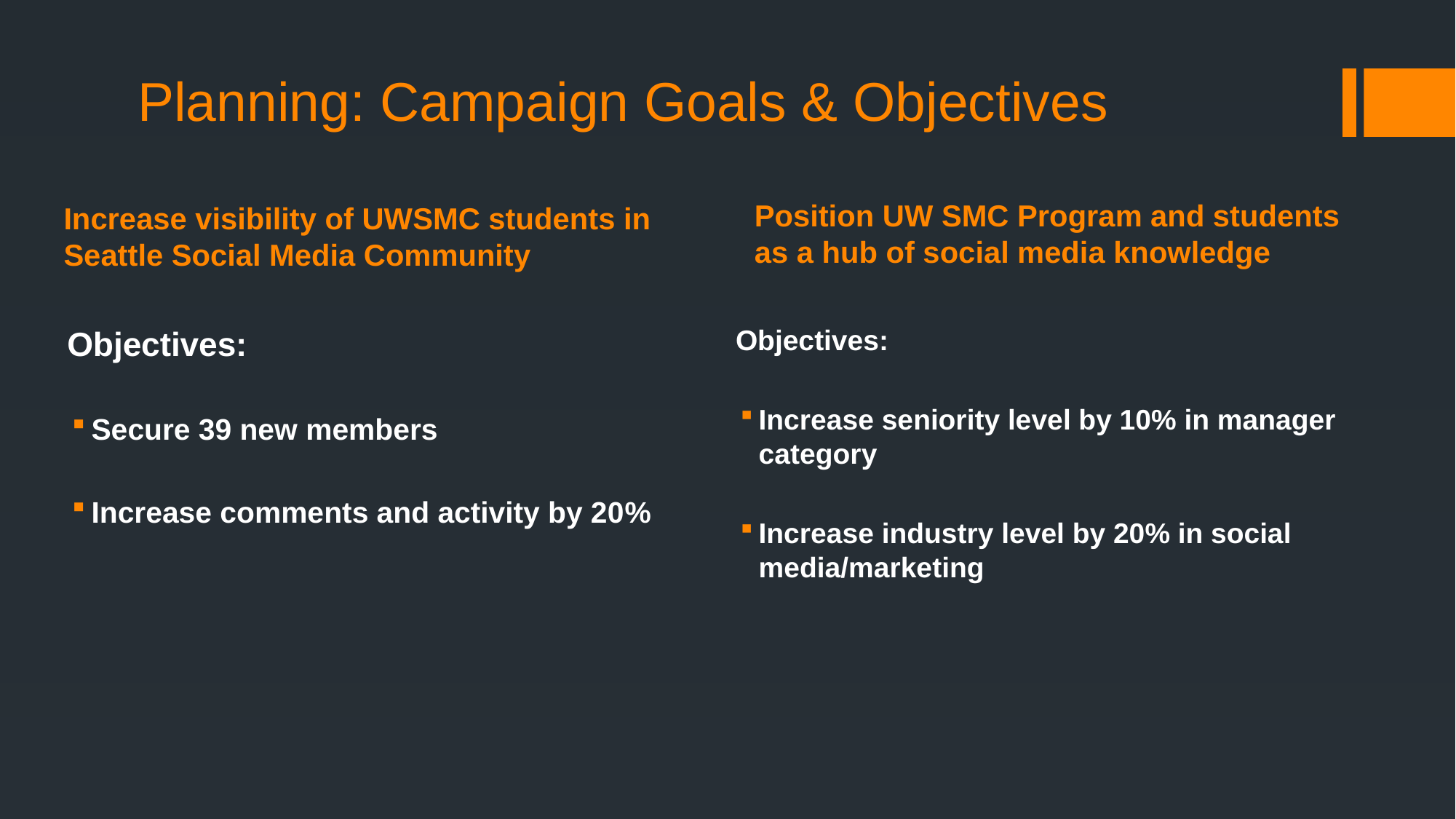

# Planning: Campaign Goals & Objectives
Increase visibility of UWSMC students in Seattle Social Media Community

Position UW SMC Program and students  as a hub of social media knowledge

Objectives:

Increase seniority level by 10% in manager category

Increase industry level by 20% in social media/marketing

Objectives:

Secure 39 new members

Increase comments and activity by 20%